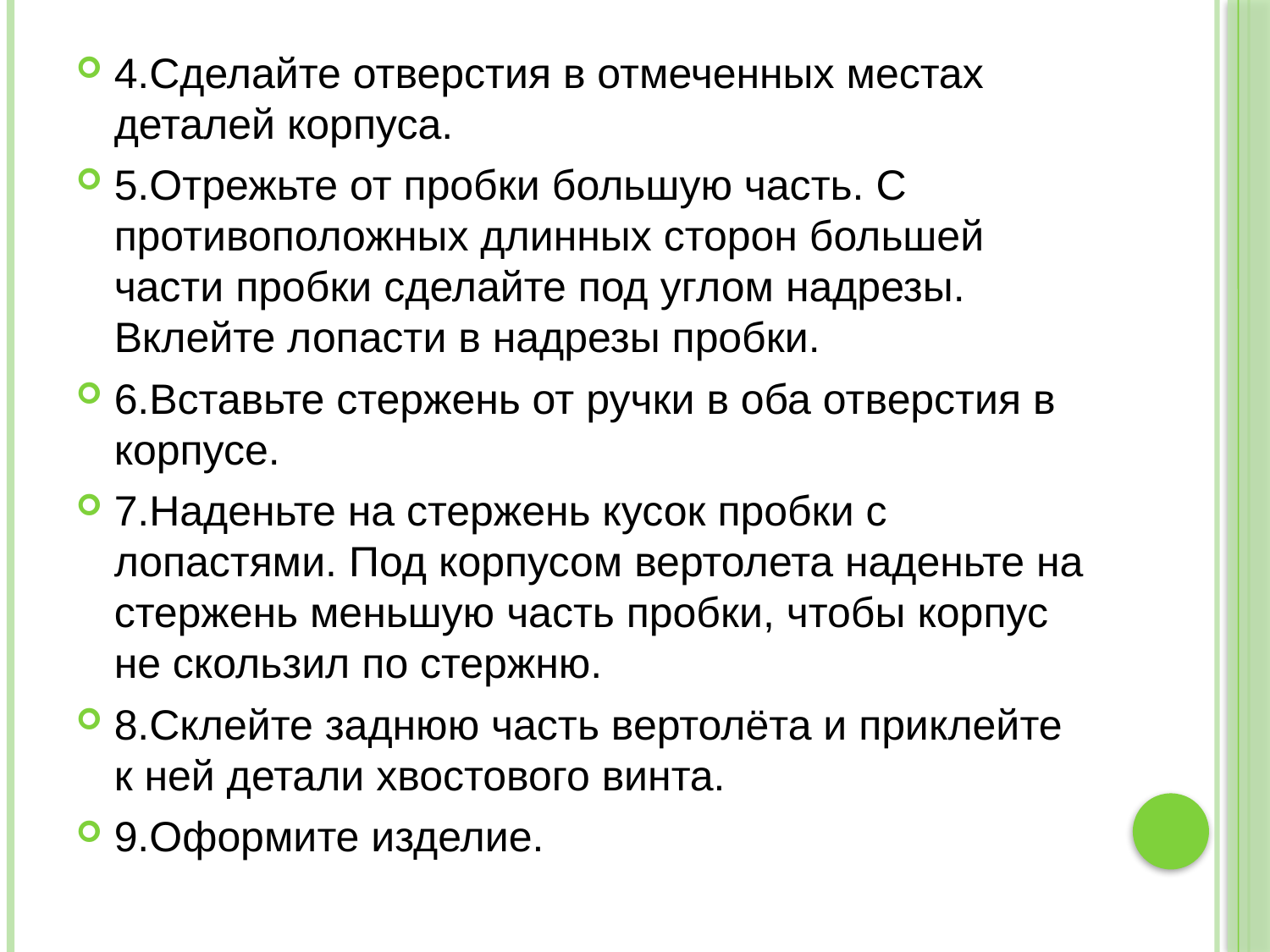

#
4.Сделайте отверстия в отмеченных местах деталей корпуса.
5.Отрежьте от пробки большую часть. С противоположных длинных сторон большей части пробки сделайте под углом надрезы. Вклейте лопасти в надрезы пробки.
6.Вставьте стержень от ручки в оба отверстия в корпусе.
7.Наденьте на стержень кусок пробки с лопастями. Под корпусом вертолета наденьте на стержень меньшую часть пробки, чтобы корпус не скользил по стержню.
8.Склейте заднюю часть вертолёта и приклейте к ней детали хвостового винта.
9.Оформите изделие.